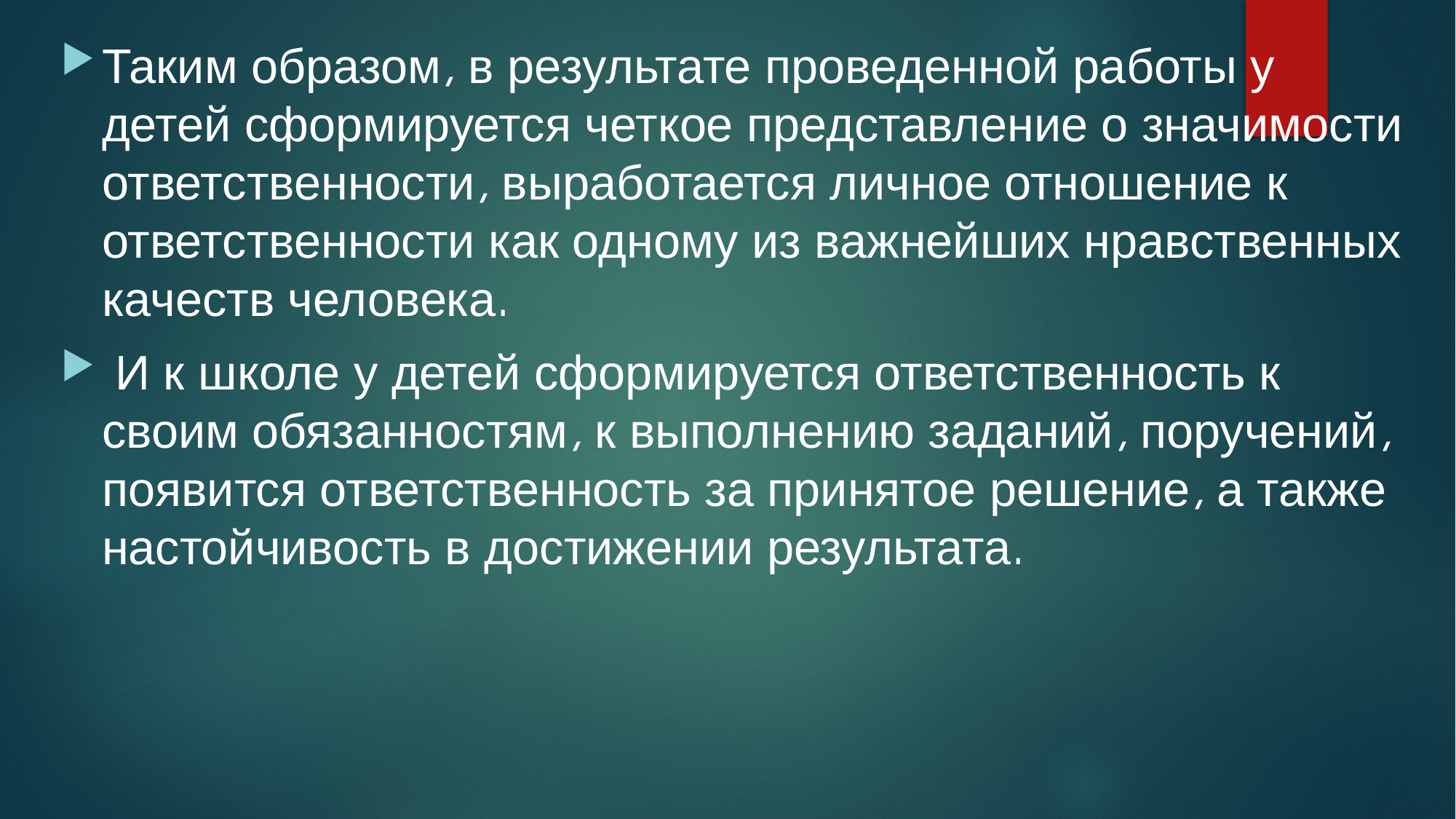

#
Таким образом, в результате проведенной работы у детей сформируется четкое представление о значимости ответственности, выработается личное отношение к ответственности как одному из важнейших нравственных качеств человека.
 И к школе у детей сформируется ответственность к своим обязанностям, к выполнению заданий, поручений, появится ответственность за принятое решение, а также настойчивость в достижении результата.